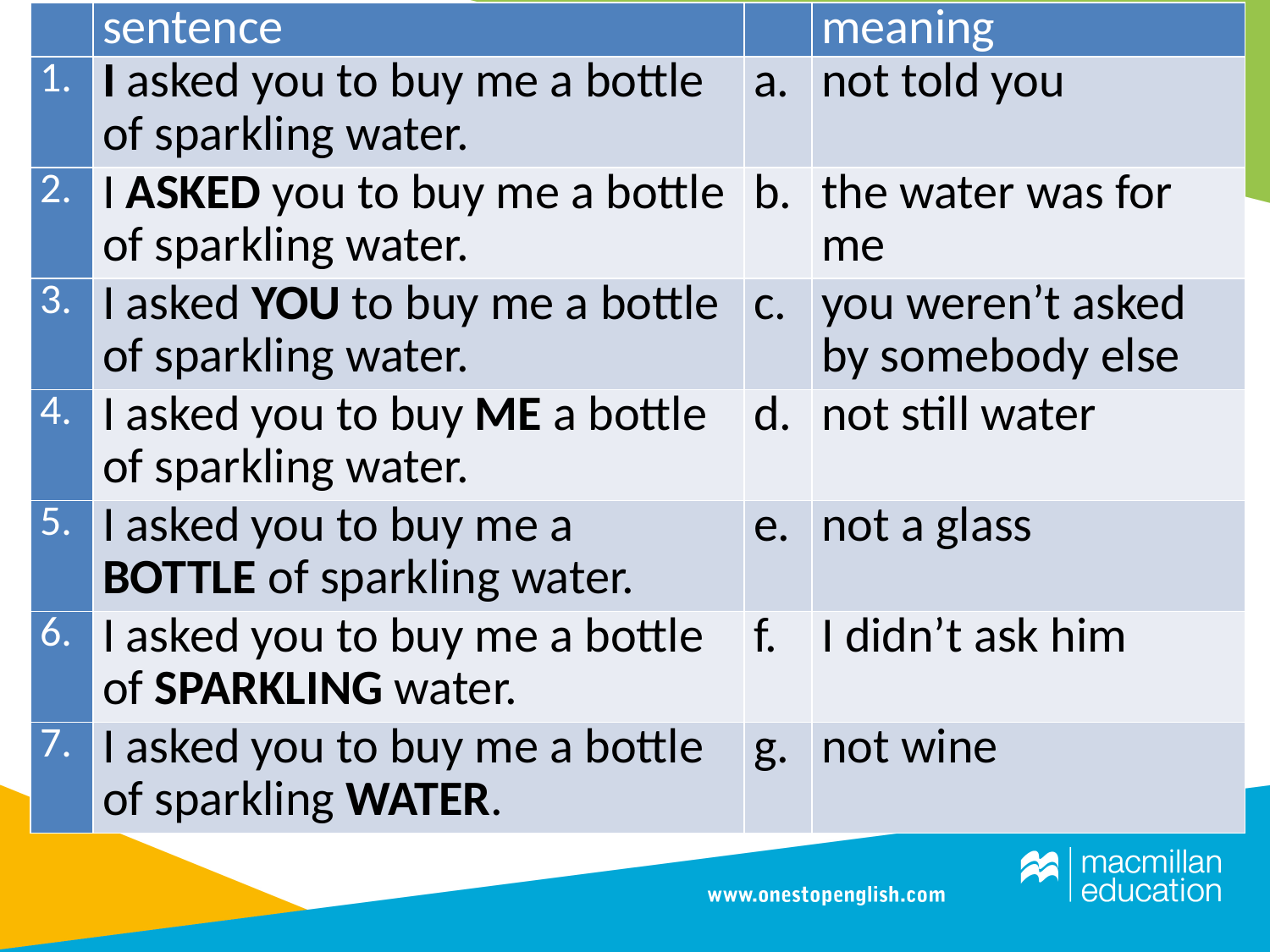

|  | sentence |  | meaning |
| --- | --- | --- | --- |
| 1. | I asked you to buy me a bottle of sparkling water. | a. | not told you |
| 2. | I ASKED you to buy me a bottle of sparkling water. | b. | the water was for me |
| 3. | I asked YOU to buy me a bottle of sparkling water. | c. | you weren’t asked by somebody else |
| 4. | I asked you to buy ME a bottle of sparkling water. | d. | not still water |
| 5. | I asked you to buy me a BOTTLE of sparkling water. | e. | not a glass |
| 6. | I asked you to buy me a bottle of SPARKLING water. | f. | I didn’t ask him |
| 7. | I asked you to buy me a bottle of sparkling WATER. | g. | not wine |